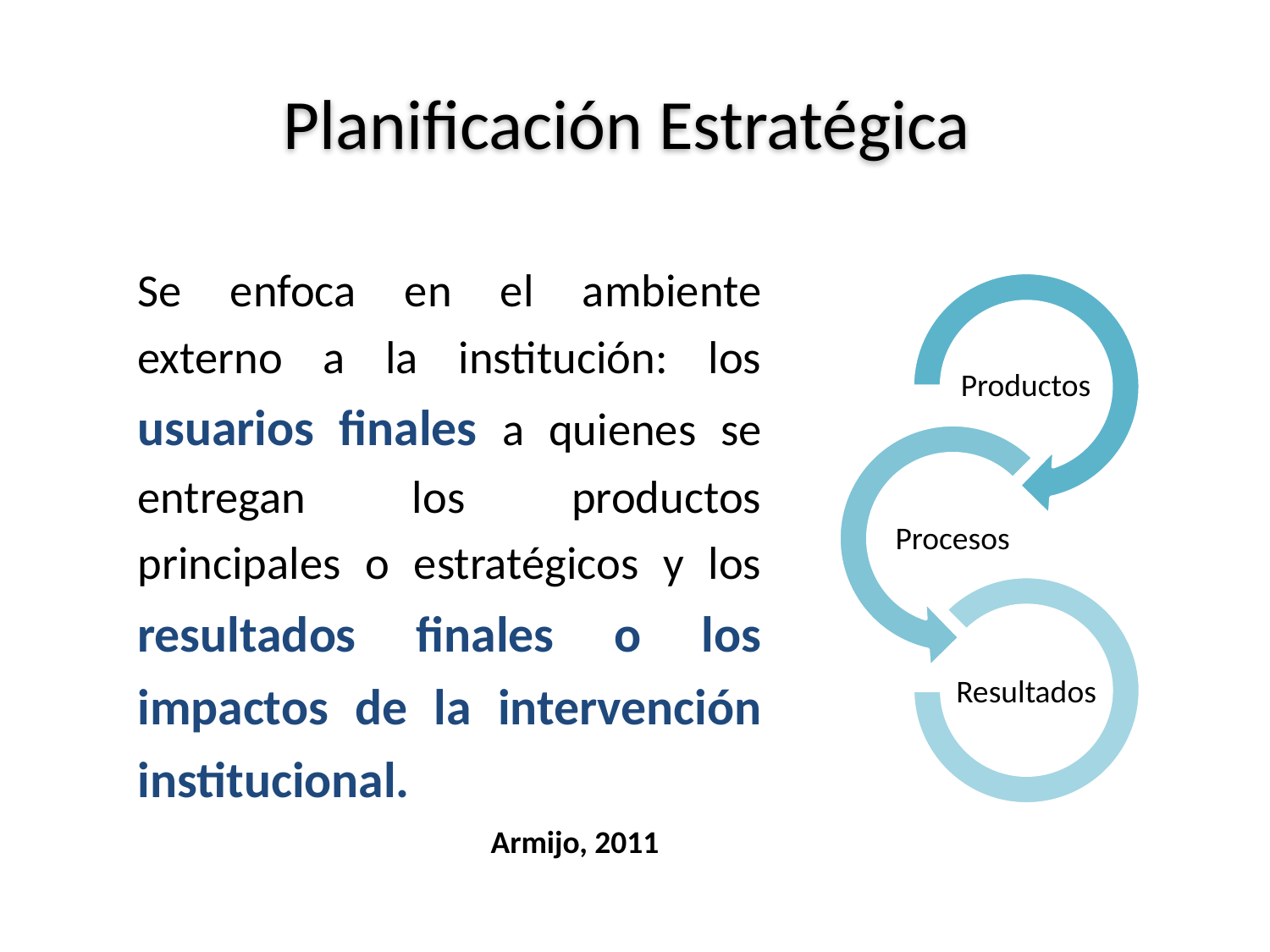

# Planificación Estratégica
Se enfoca en el ambiente externo a la institución: los usuarios finales a quienes se entregan los productos principales o estratégicos y los resultados finales o los impactos de la intervención institucional.
Productos
Procesos
Resultados
Armijo, 2011